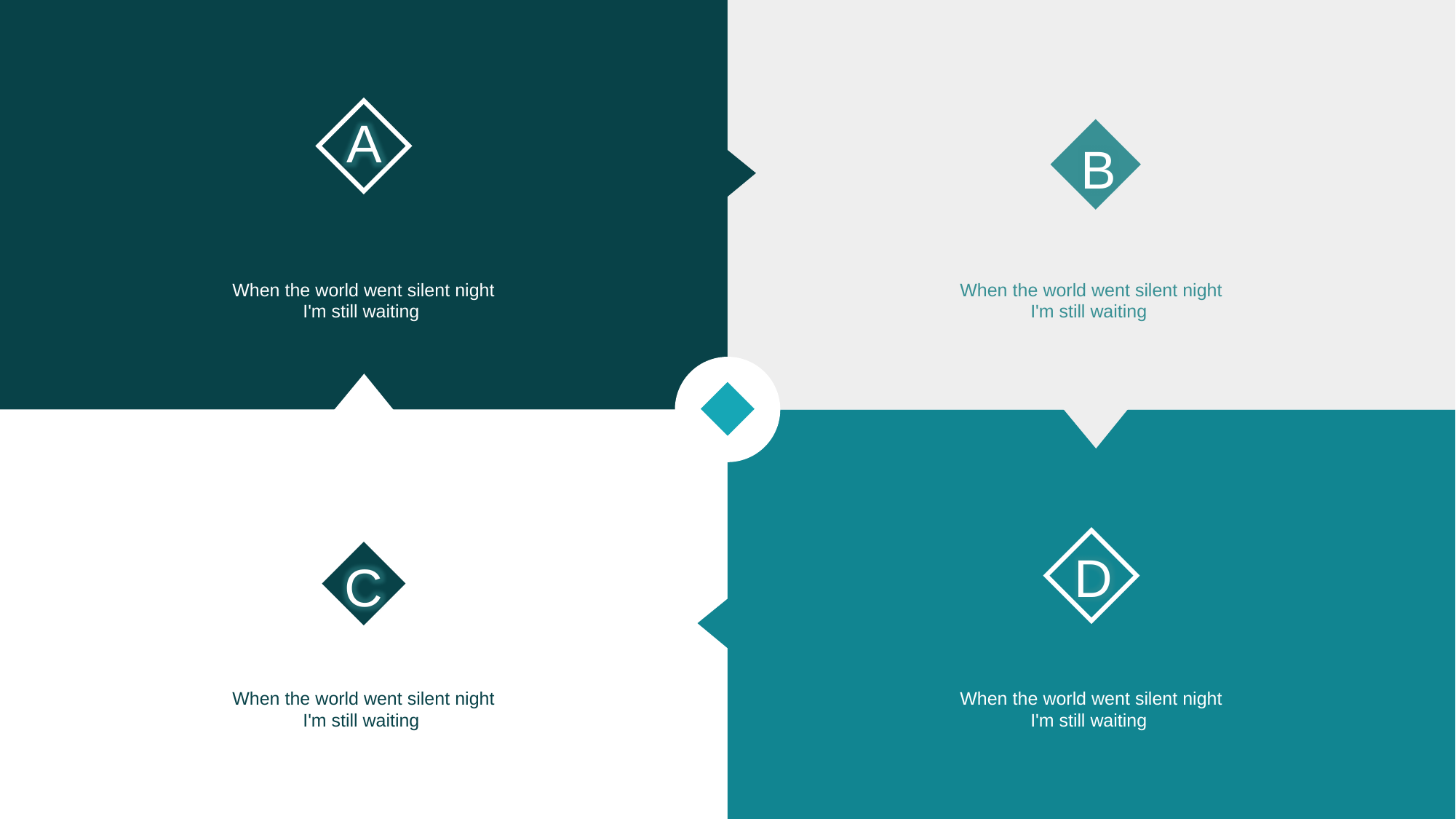

A

B

When the world went silent night
I'm still waiting
When the world went silent night
I'm still waiting

D
C

When the world went silent night
I'm still waiting
When the world went silent night
I'm still waiting